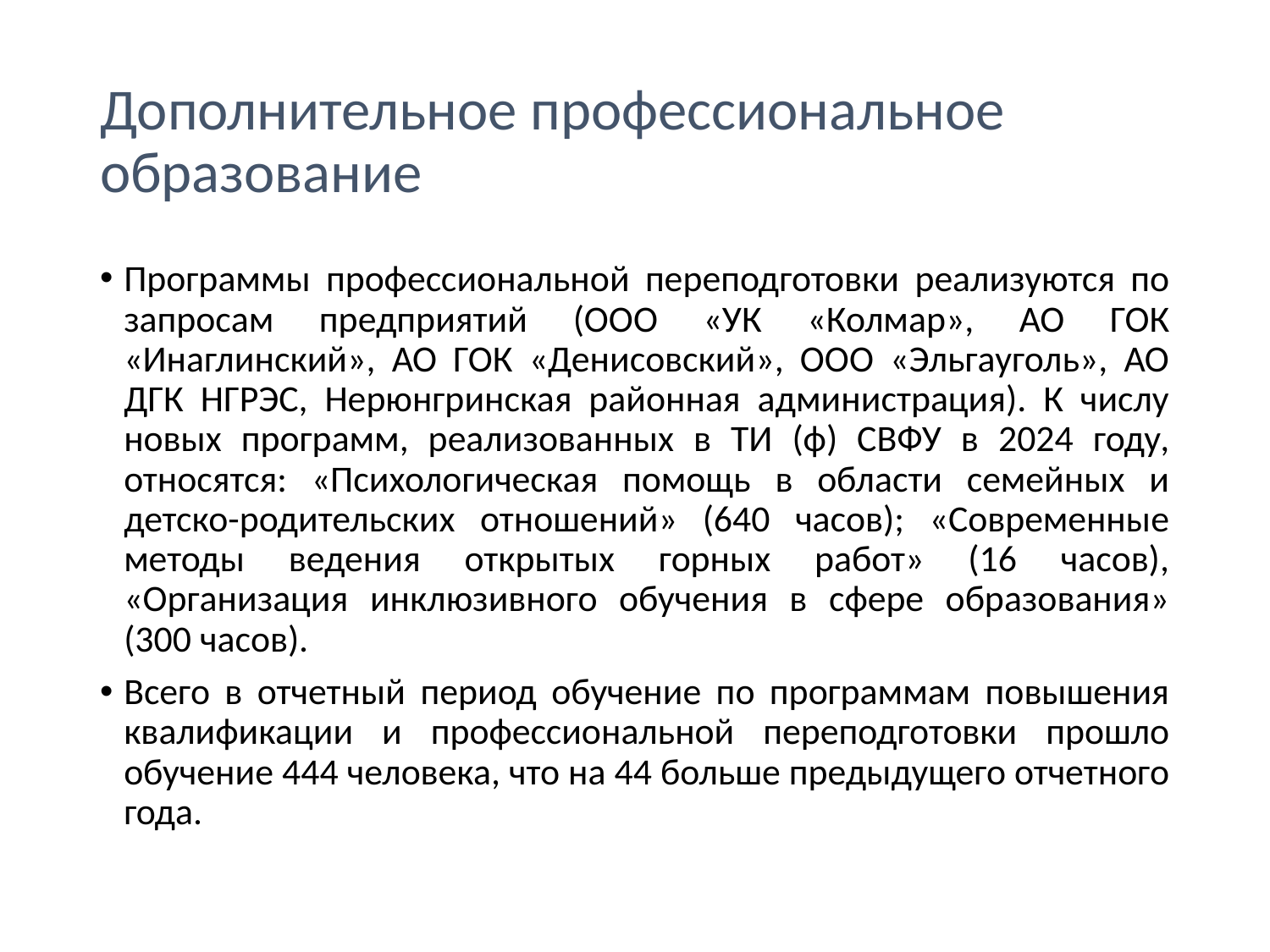

# Дополнительное профессиональное образование
Программы профессиональной переподготовки реализуются по запросам предприятий (ООО «УК «Колмар», АО ГОК «Инаглинский», АО ГОК «Денисовский», ООО «Эльгауголь», АО ДГК НГРЭС, Нерюнгринская районная администрация). К числу новых программ, реализованных в ТИ (ф) СВФУ в 2024 году, относятся: «Психологическая помощь в области семейных и детско-родительских отношений» (640 часов); «Современные методы ведения открытых горных работ» (16 часов), «Организация инклюзивного обучения в сфере образования» (300 часов).
Всего в отчетный период обучение по программам повышения квалификации и профессиональной переподготовки прошло обучение 444 человека, что на 44 больше предыдущего отчетного года.